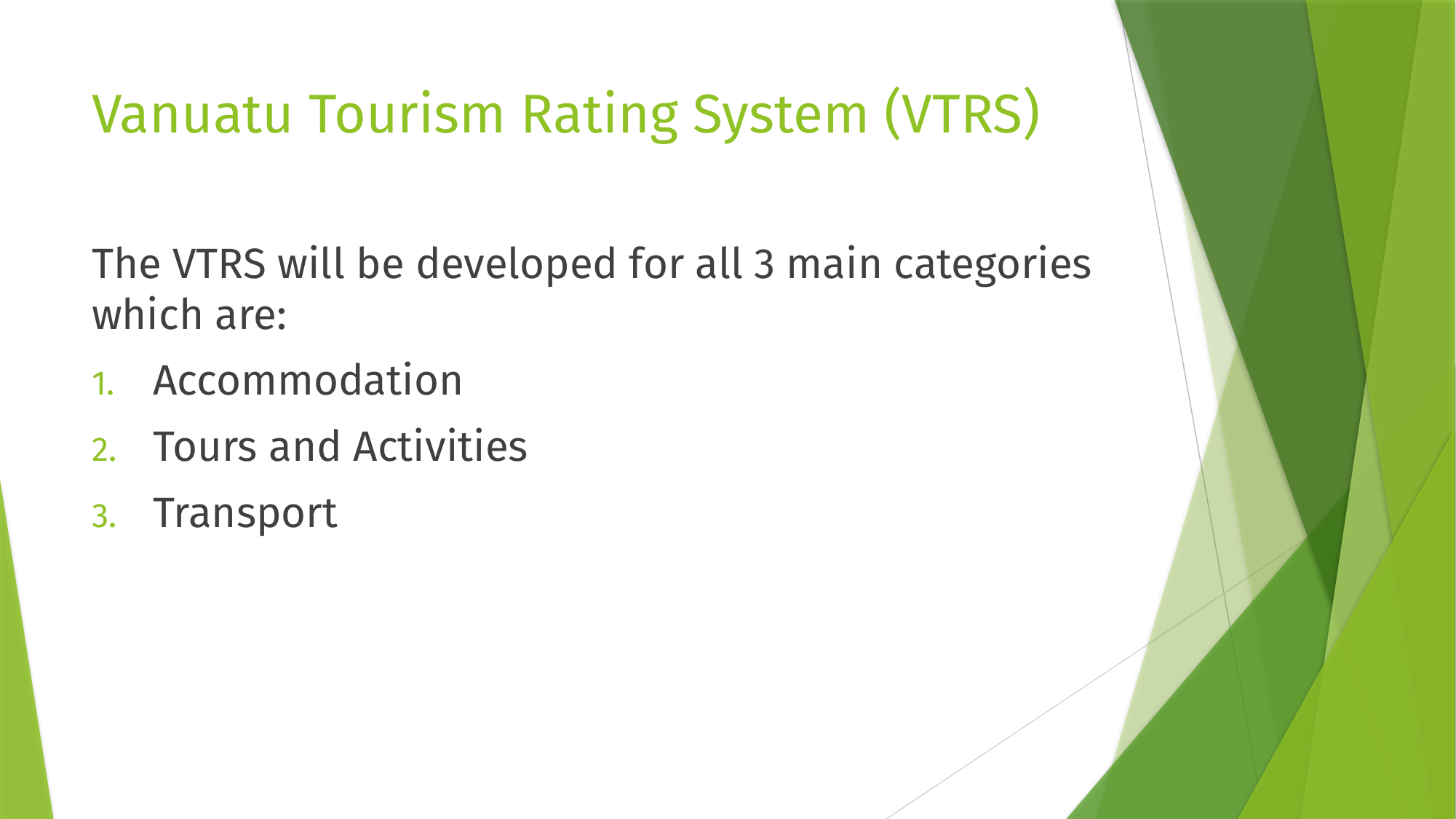

# Vanuatu Tourism Rating System (VTRS)
The VTRS will be developed for all 3 main categories which are:
Accommodation
Tours and Activities
Transport